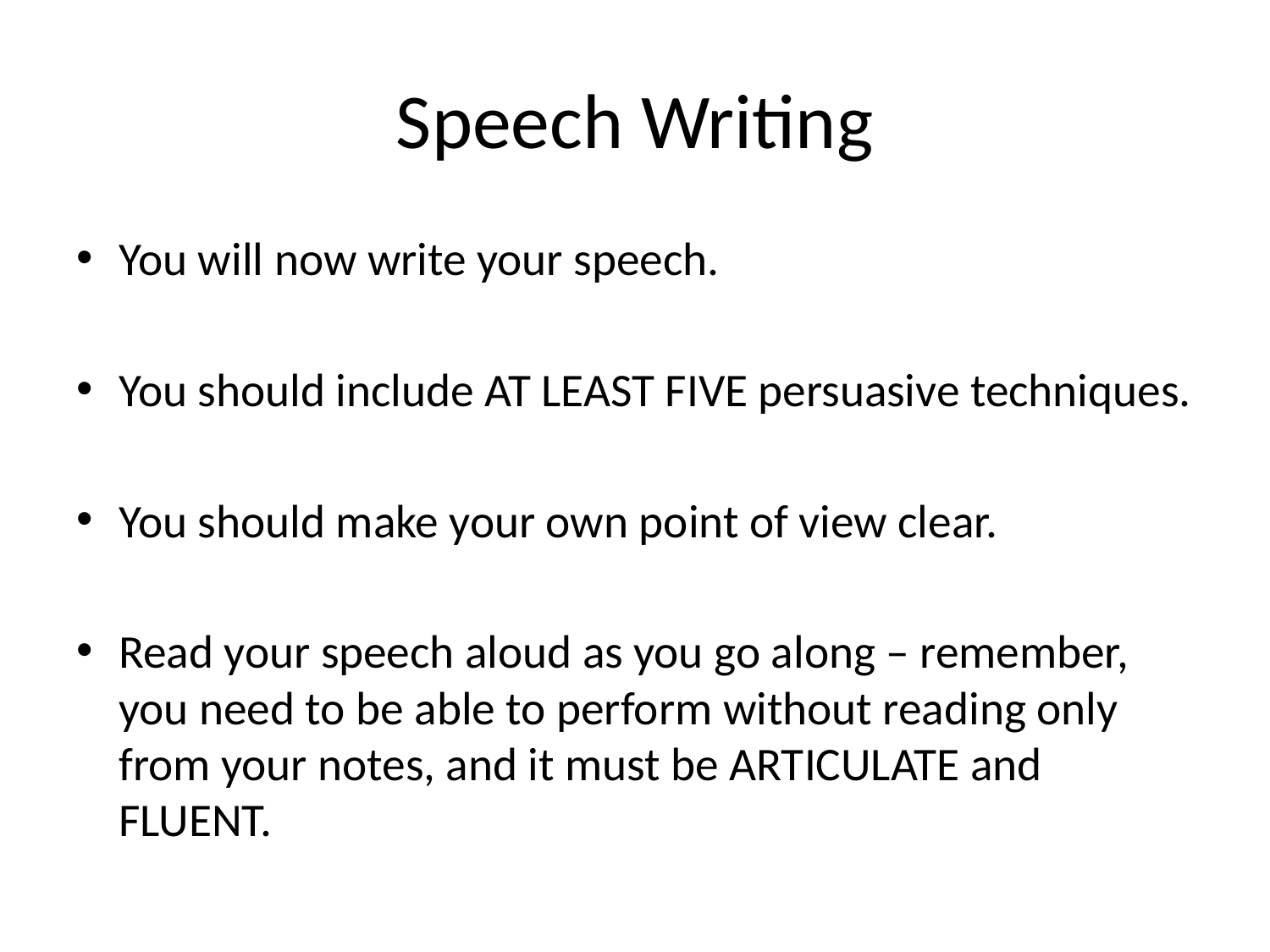

# Speech Writing
You will now write your speech.

You should include AT LEAST FIVE persuasive techniques.

You should make your own point of view clear.

Read your speech aloud as you go along – remember, you need to be able to perform without reading only from your notes, and it must be ARTICULATE and FLUENT.